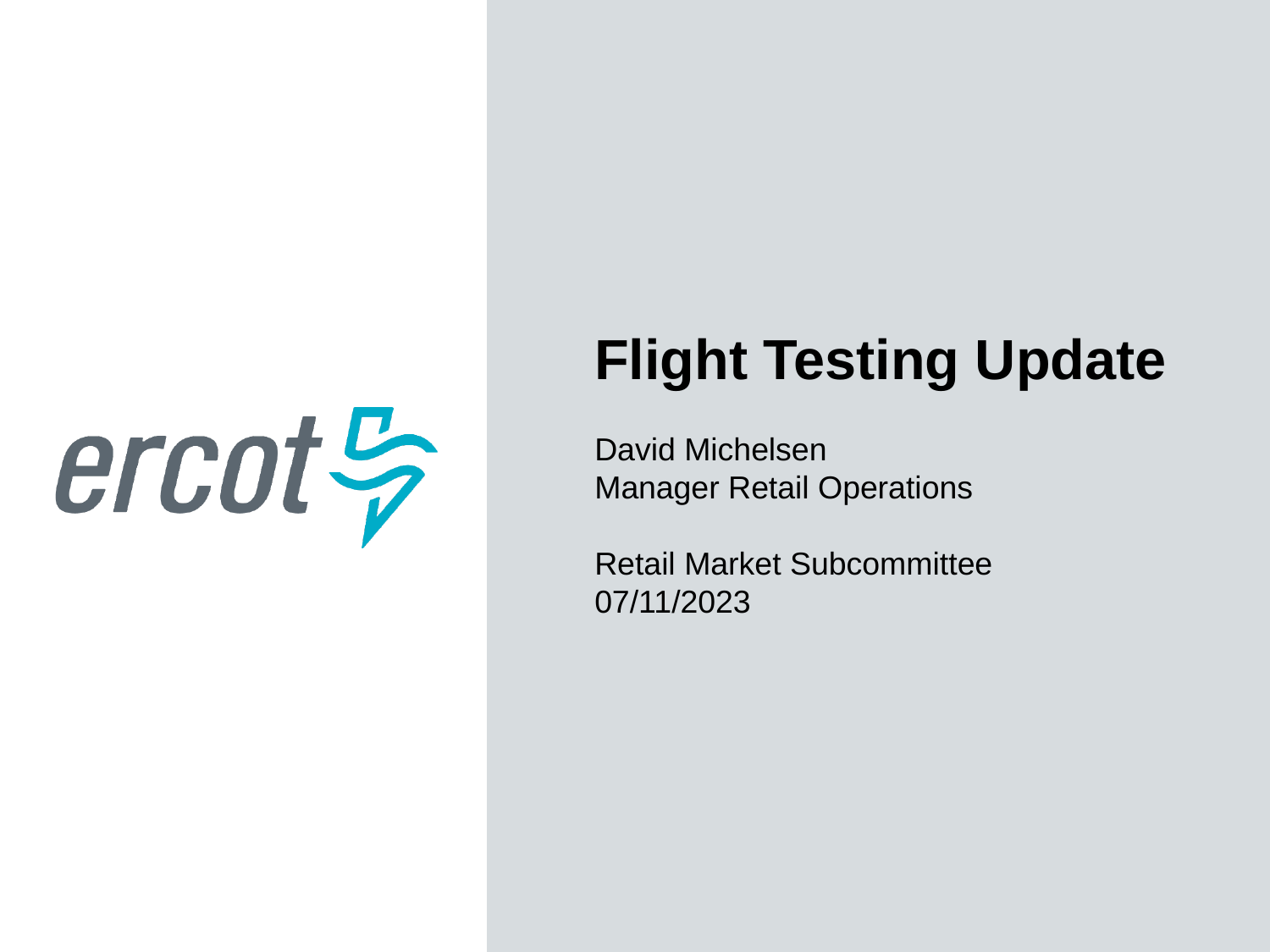

Flight Testing Update

David Michelsen
Manager Retail Operations

Retail Market Subcommittee
07/11/2023